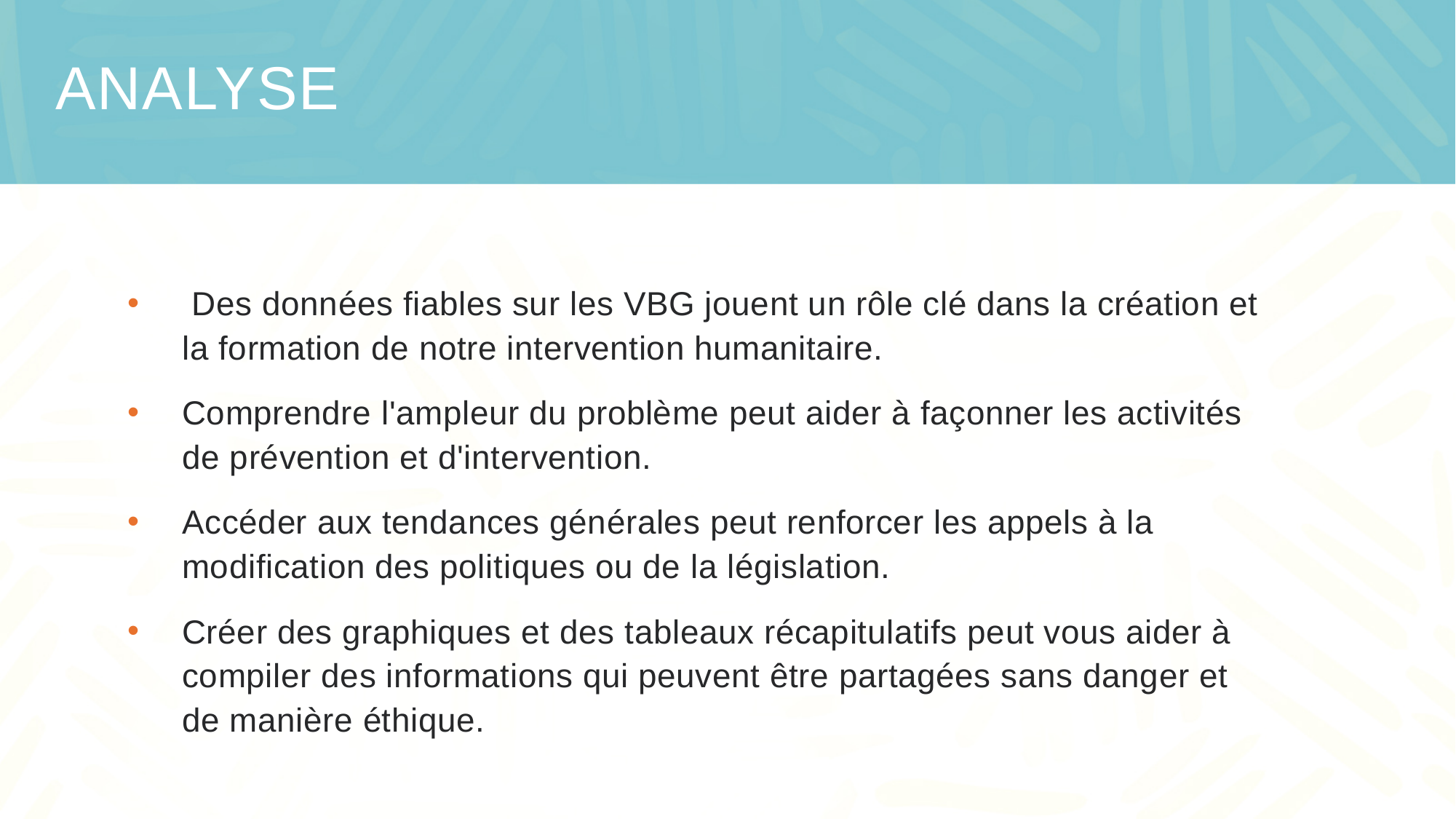

# Analyse
 Des données fiables sur les VBG jouent un rôle clé dans la création et la formation de notre intervention humanitaire.
Comprendre l'ampleur du problème peut aider à façonner les activités de prévention et d'intervention.
Accéder aux tendances générales peut renforcer les appels à la modification des politiques ou de la législation.
Créer des graphiques et des tableaux récapitulatifs peut vous aider à compiler des informations qui peuvent être partagées sans danger et de manière éthique.